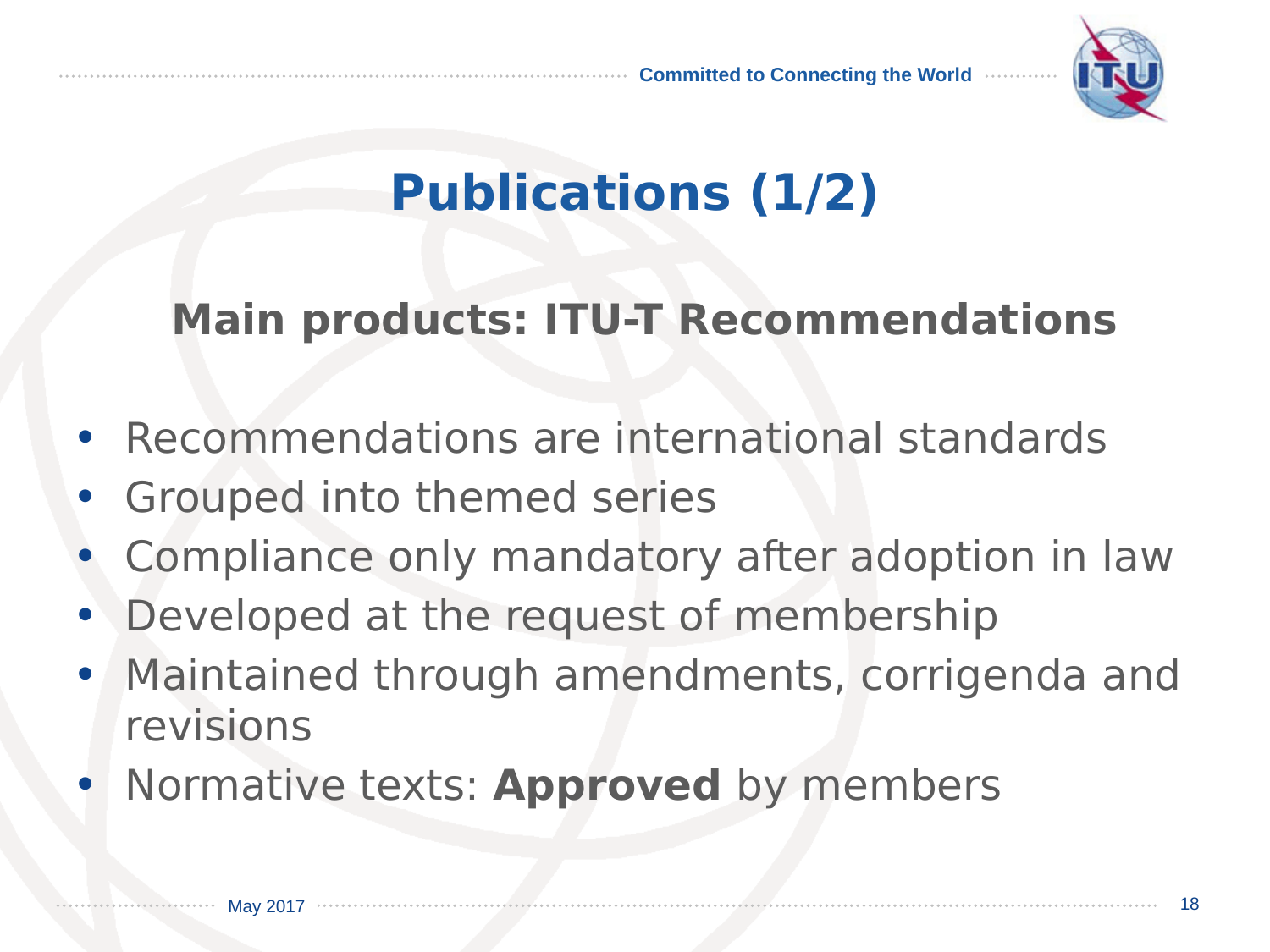

# Publications (1/2)
Main products: ITU-T Recommendations

Recommendations are international standards
Grouped into themed series
Compliance only mandatory after adoption in law
Developed at the request of membership
Maintained through amendments, corrigenda and revisions
Normative texts: Approved by members
18